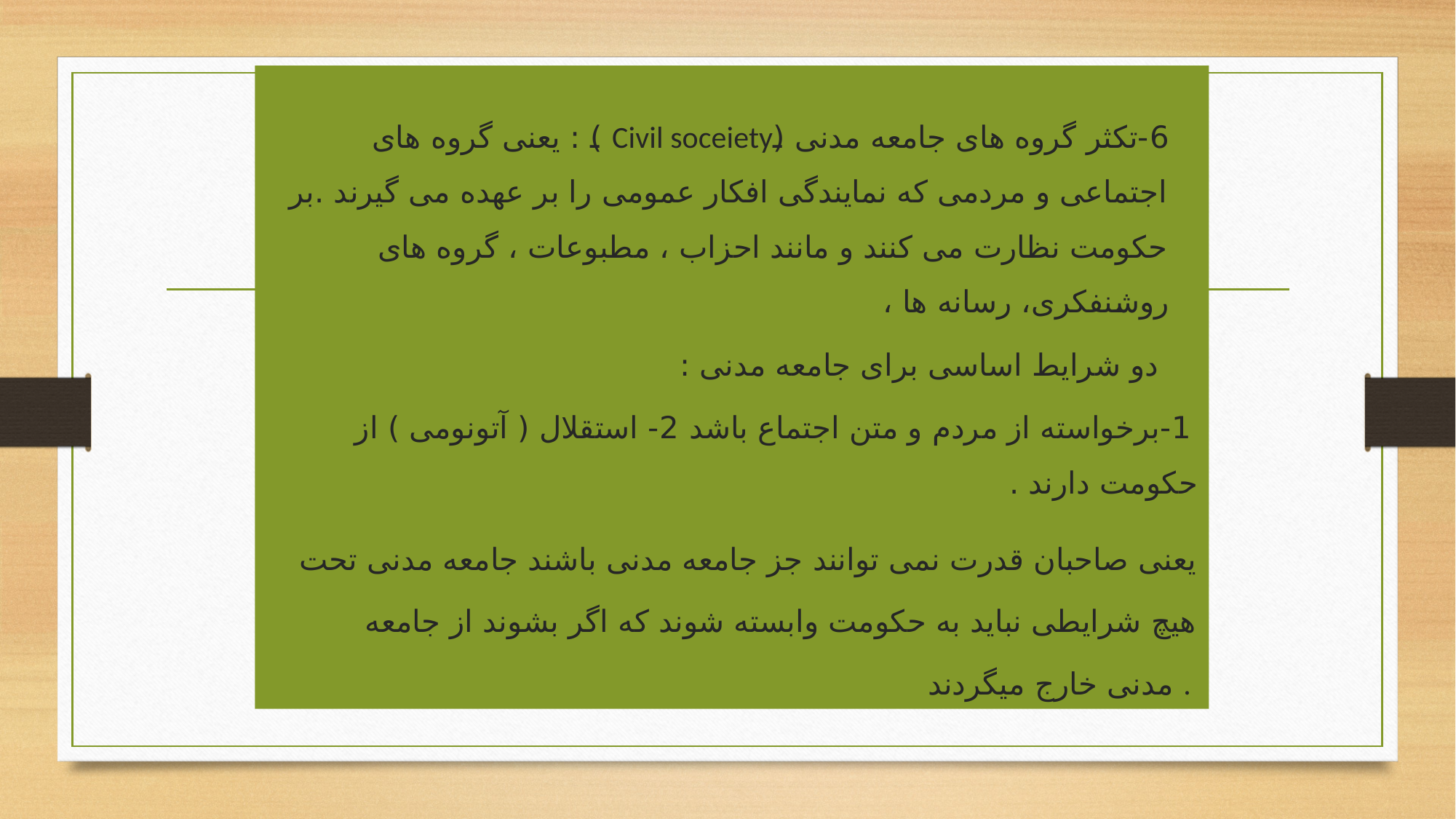

6-تکثر گروه های جامعه مدنی (Civil soceiety ) : یعنی گروه های اجتماعی و مردمی که نمایندگی افکار عمومی را بر عهده می گیرند .بر حکومت نظارت می کنند و مانند احزاب ، مطبوعات ، گروه های روشنفکری، رسانه ها ،
 دو شرایط اساسی برای جامعه مدنی :
1-برخواسته از مردم و متن اجتماع باشد 2- استقلال ( آتونومی ) از حکومت دارند .
یعنی صاحبان قدرت نمی توانند جز جامعه مدنی باشند جامعه مدنی تحت هیچ شرایطی نباید به حکومت وابسته شوند که اگر بشوند از جامعه مدنی خارج میگردند .